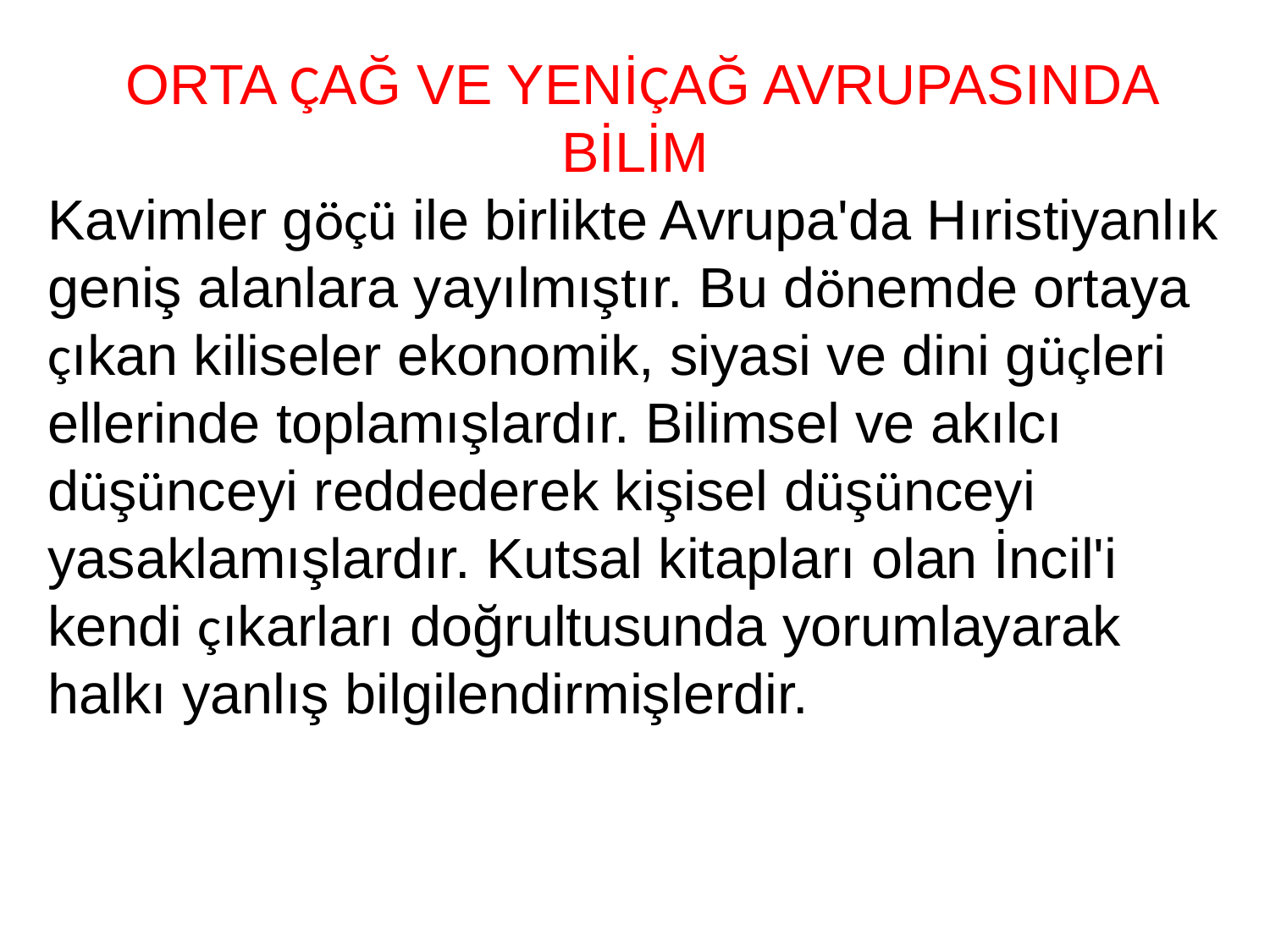

ORTA ÇAĞ VE YENİÇAĞ AVRUPASINDA BİLİM
Kavimler göçü ile birlikte Avrupa'da Hıristiyanlık geniş alanlara yayılmıştır. Bu dönemde ortaya çıkan kiliseler ekonomik, siyasi ve dini güçleri ellerinde toplamışlardır. Bilimsel ve akılcı düşünceyi reddederek kişisel düşünceyi yasaklamışlardır. Kutsal kitapları olan İncil'i kendi çıkarları doğrultusunda yorumlayarak halkı yanlış bilgilendirmişlerdir.